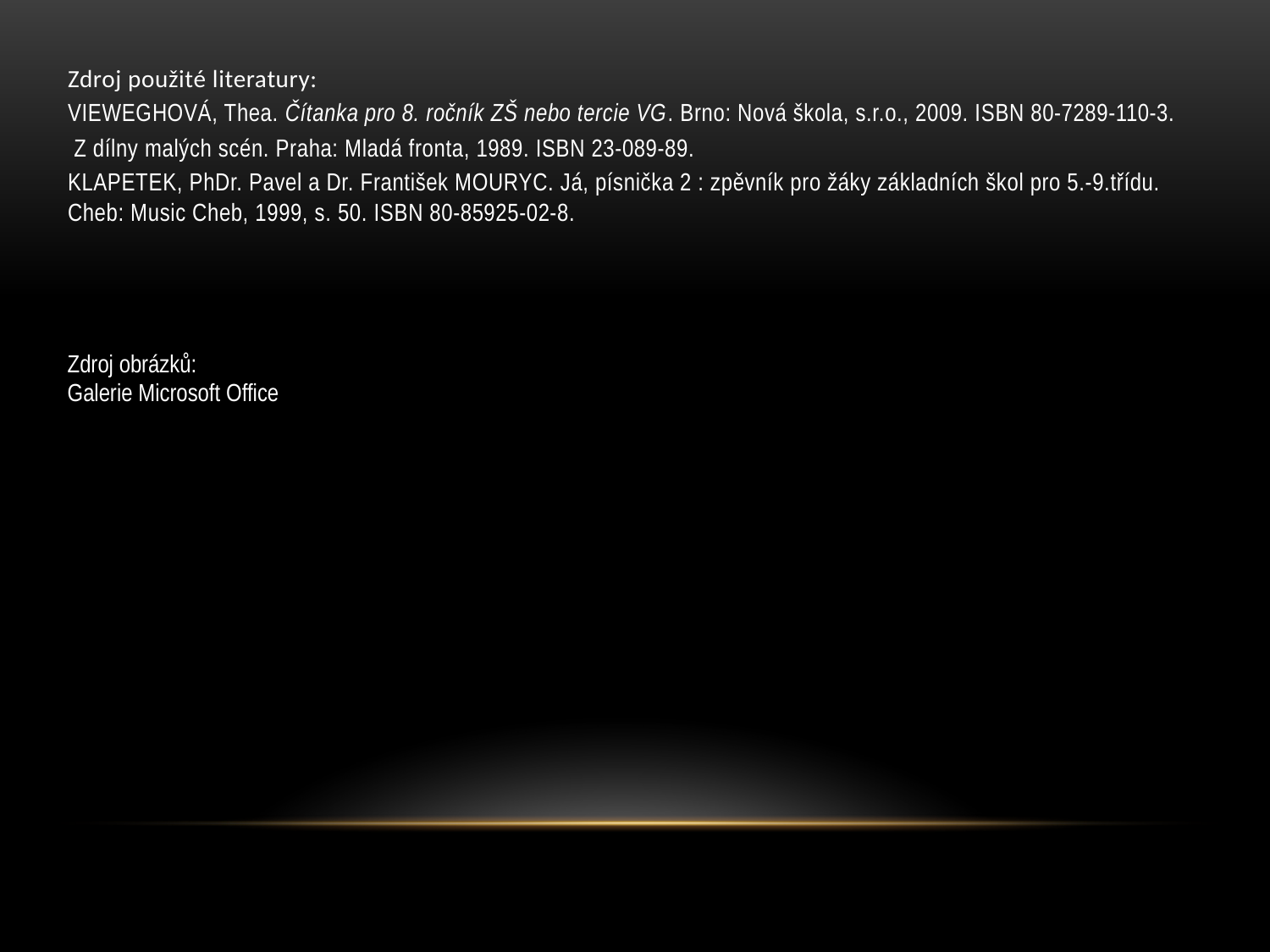

Zdroj použité literatury:
VIEWEGHOVÁ, Thea. Čítanka pro 8. ročník ZŠ nebo tercie VG. Brno: Nová škola, s.r.o., 2009. ISBN 80-7289-110-3.
 Z dílny malých scén. Praha: Mladá fronta, 1989. ISBN 23-089-89.
KLAPETEK, PhDr. Pavel a Dr. František MOURYC. Já, písnička 2 : zpěvník pro žáky základních škol pro 5.-9.třídu. Cheb: Music Cheb, 1999, s. 50. ISBN 80-85925-02-8.
Zdroj obrázků:
Galerie Microsoft Office